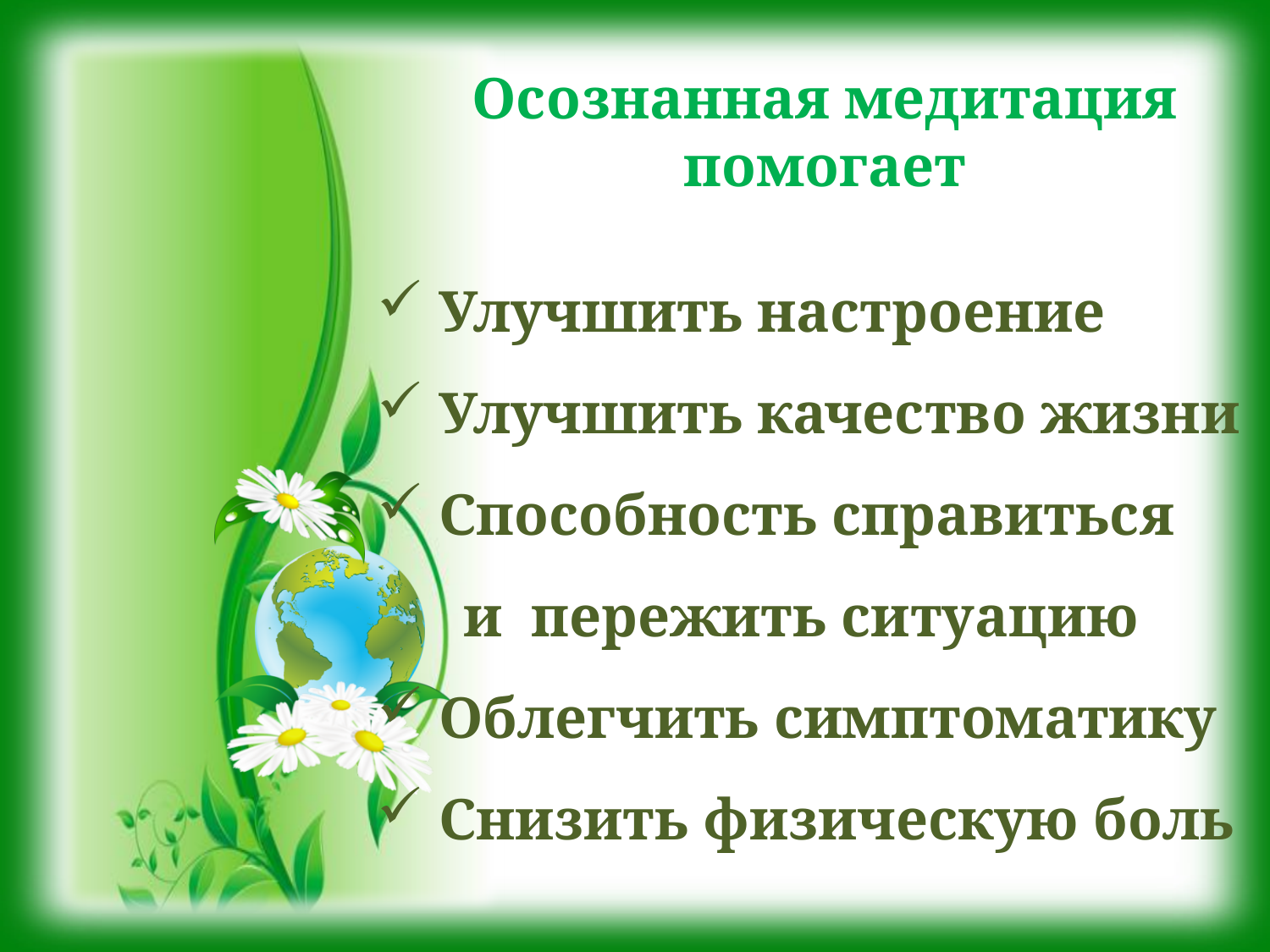

Осознанная медитация помогает
 Улучшить настроение
 Улучшить качество жизни
 Способность справиться
      и  пережить ситуацию
 Облегчить симптоматику
 Снизить физическую боль